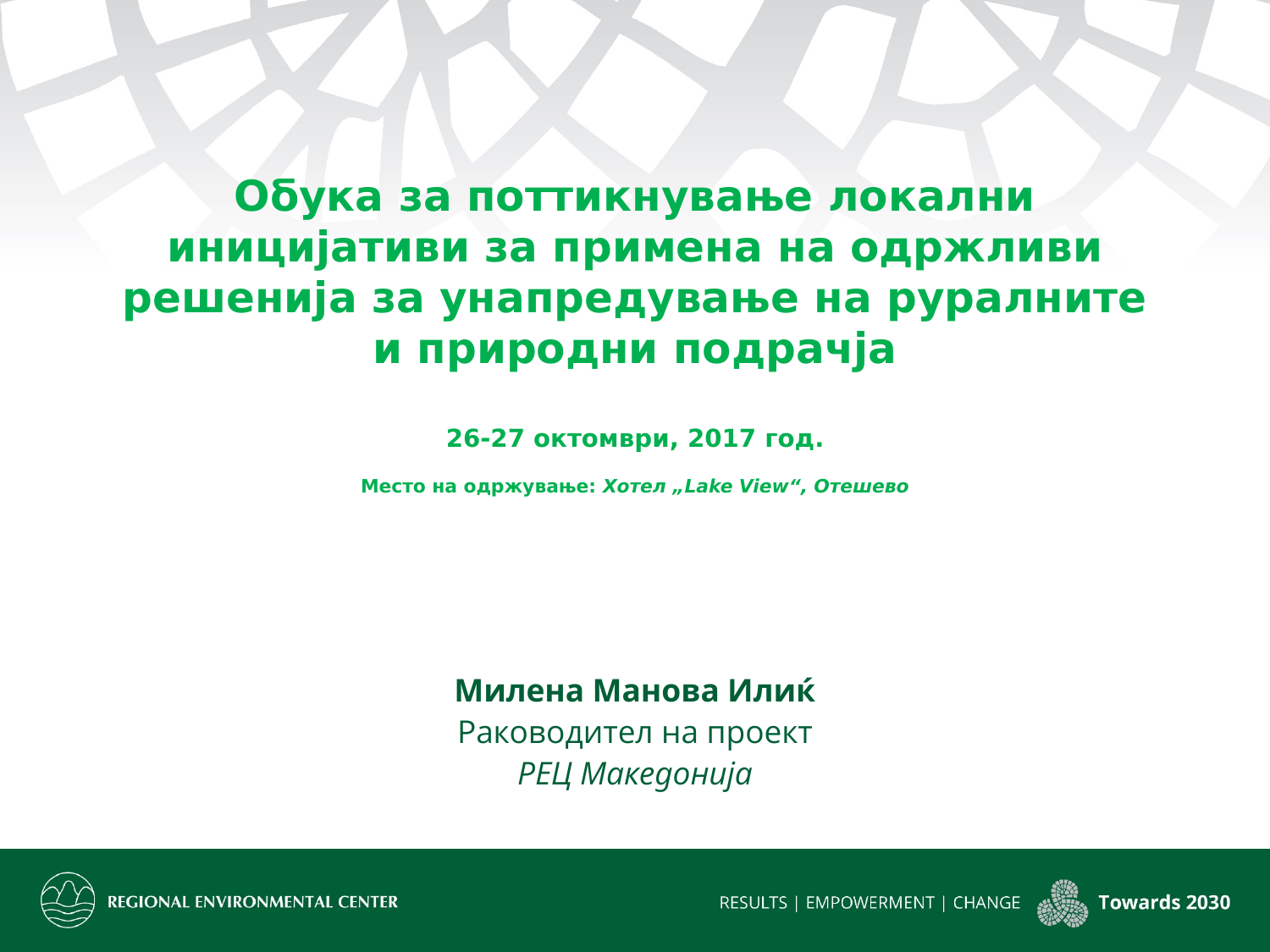

# Обука за поттикнување локални иницијативи за примена на одржливи решенија за унапредување на руралните и природни подрачја   26-27 октомври, 2017 год.   Место на одржување: Хотел „Lake View“, Отешево
Милена Манова Илиќ
Раководител на проект
РЕЦ Македонија